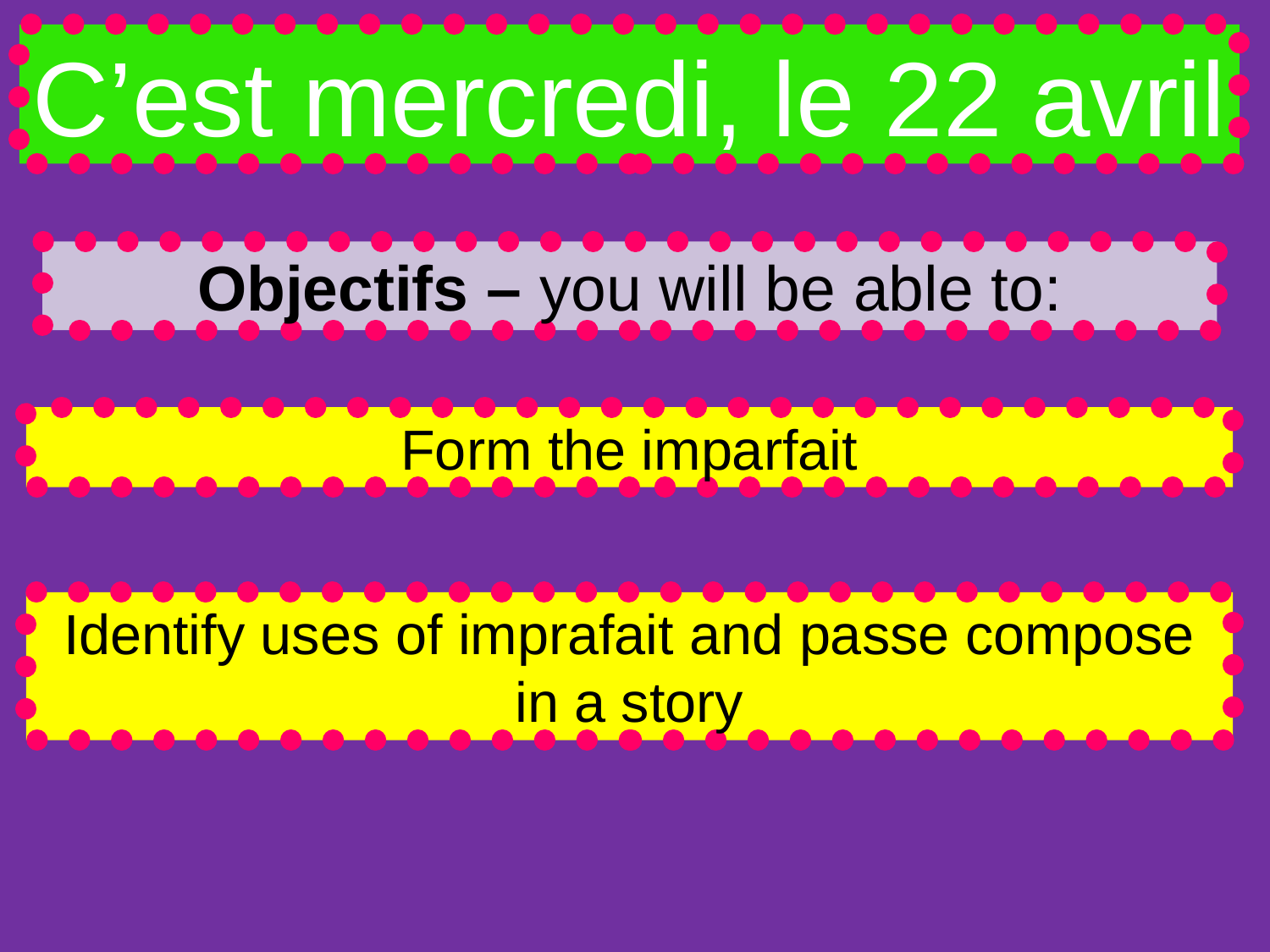

C’est mercredi, le 22 avril
Objectifs – you will be able to:
Form the imparfait
Identify uses of imprafait and passe compose in a story